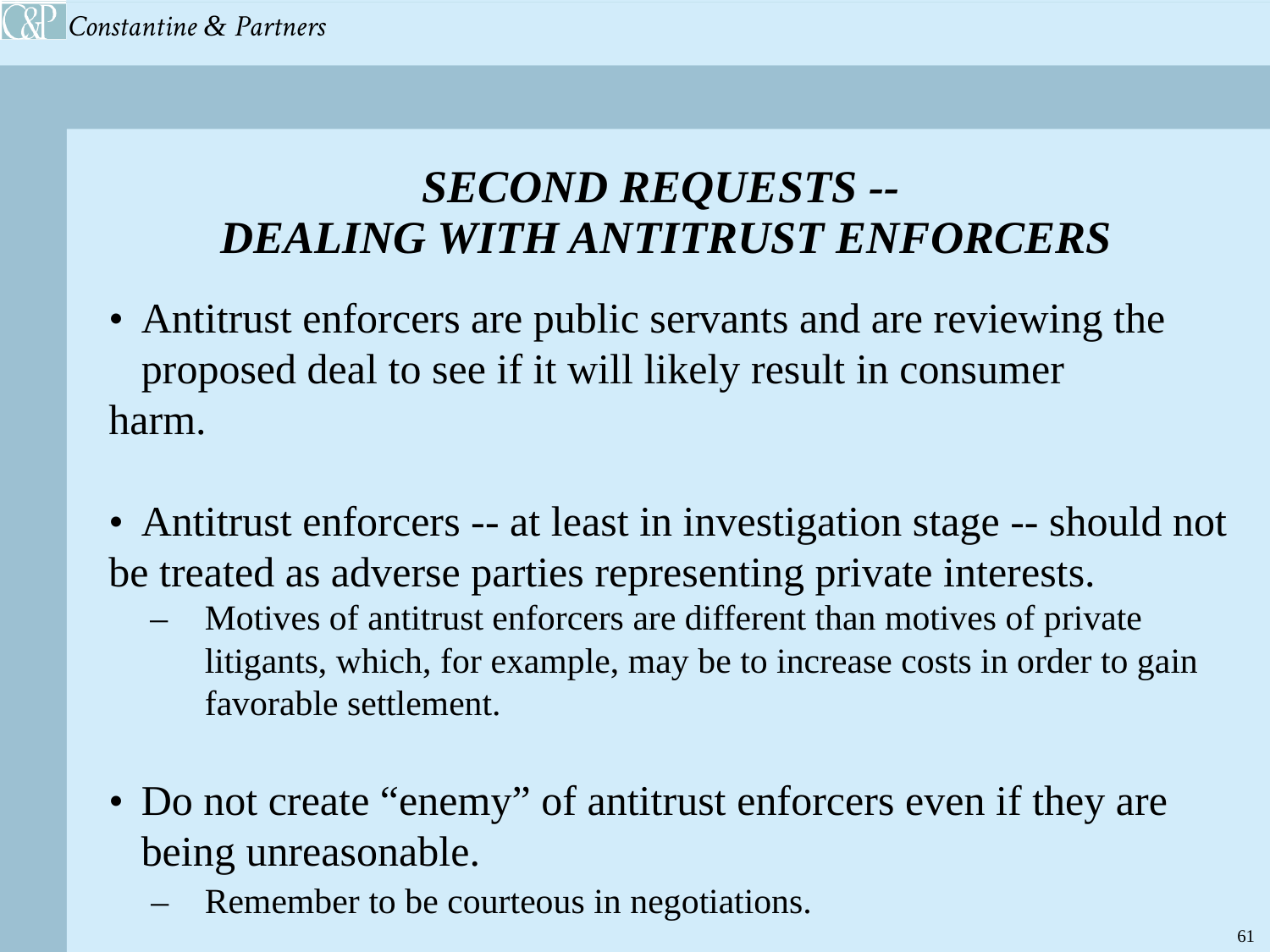

SECOND REQUESTS --
DEALING WITH ANTITRUST ENFORCERS
• 	Antitrust enforcers are public servants and are reviewing the 		proposed deal to see if it will likely result in consumer 		harm.

• 	Antitrust enforcers -- at least in investigation stage -- should not 	be treated as adverse parties representing private interests.
	 – 	Motives of antitrust enforcers are different than motives of private 			litigants, which, for example, may be to increase costs in order to gain 			favorable settlement.

• 	Do not create “enemy” of antitrust enforcers even if they are 		being unreasonable.
	 – 	Remember to be courteous in negotiations.